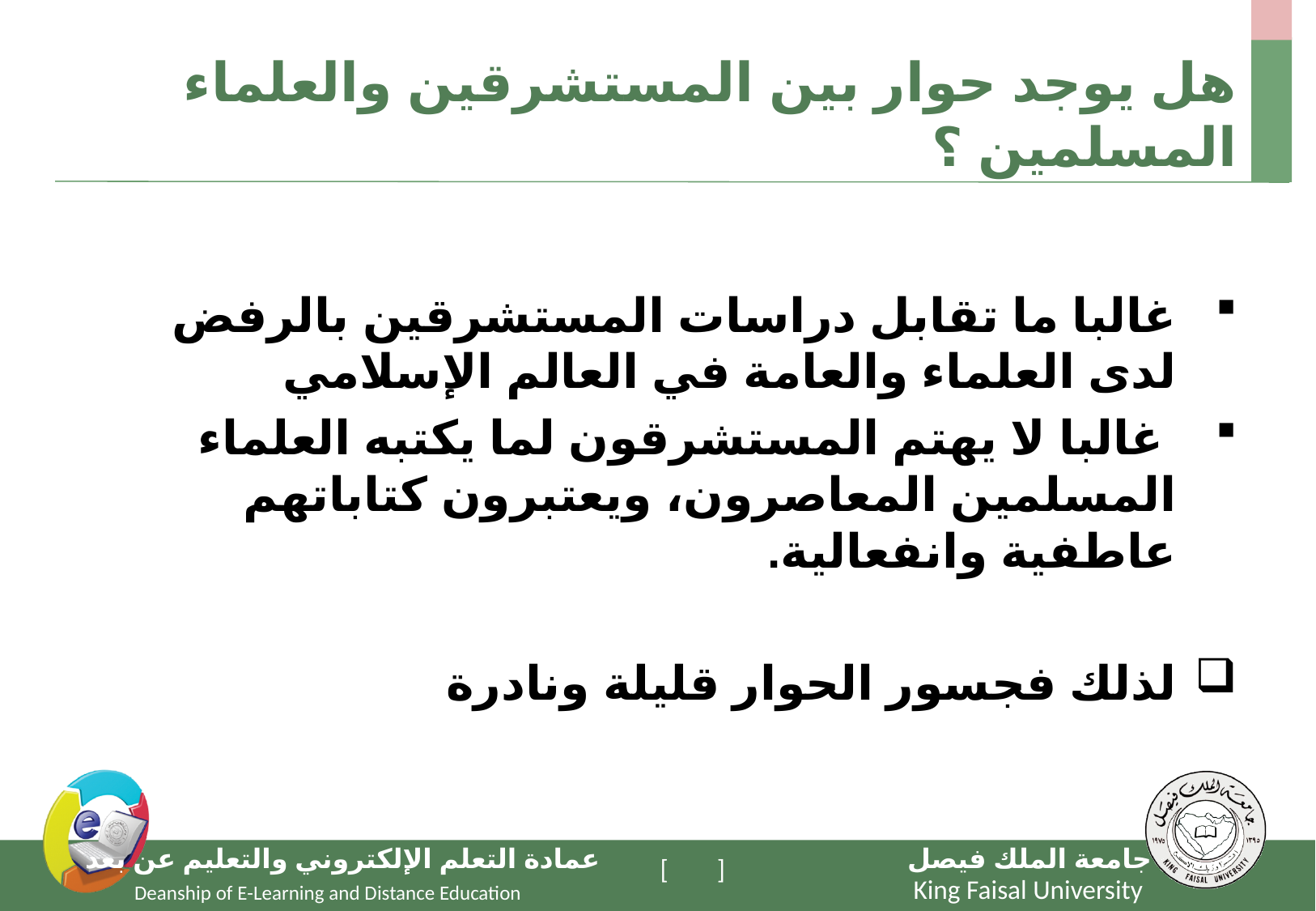

# هل يوجد حوار بين المستشرقين والعلماء المسلمين ؟

غالبا ما تقابل دراسات المستشرقين بالرفض لدى العلماء والعامة في العالم الإسلامي
 غالبا لا يهتم المستشرقون لما يكتبه العلماء المسلمين المعاصرون، ويعتبرون كتاباتهم عاطفية وانفعالية.

لذلك فجسور الحوار قليلة ونادرة